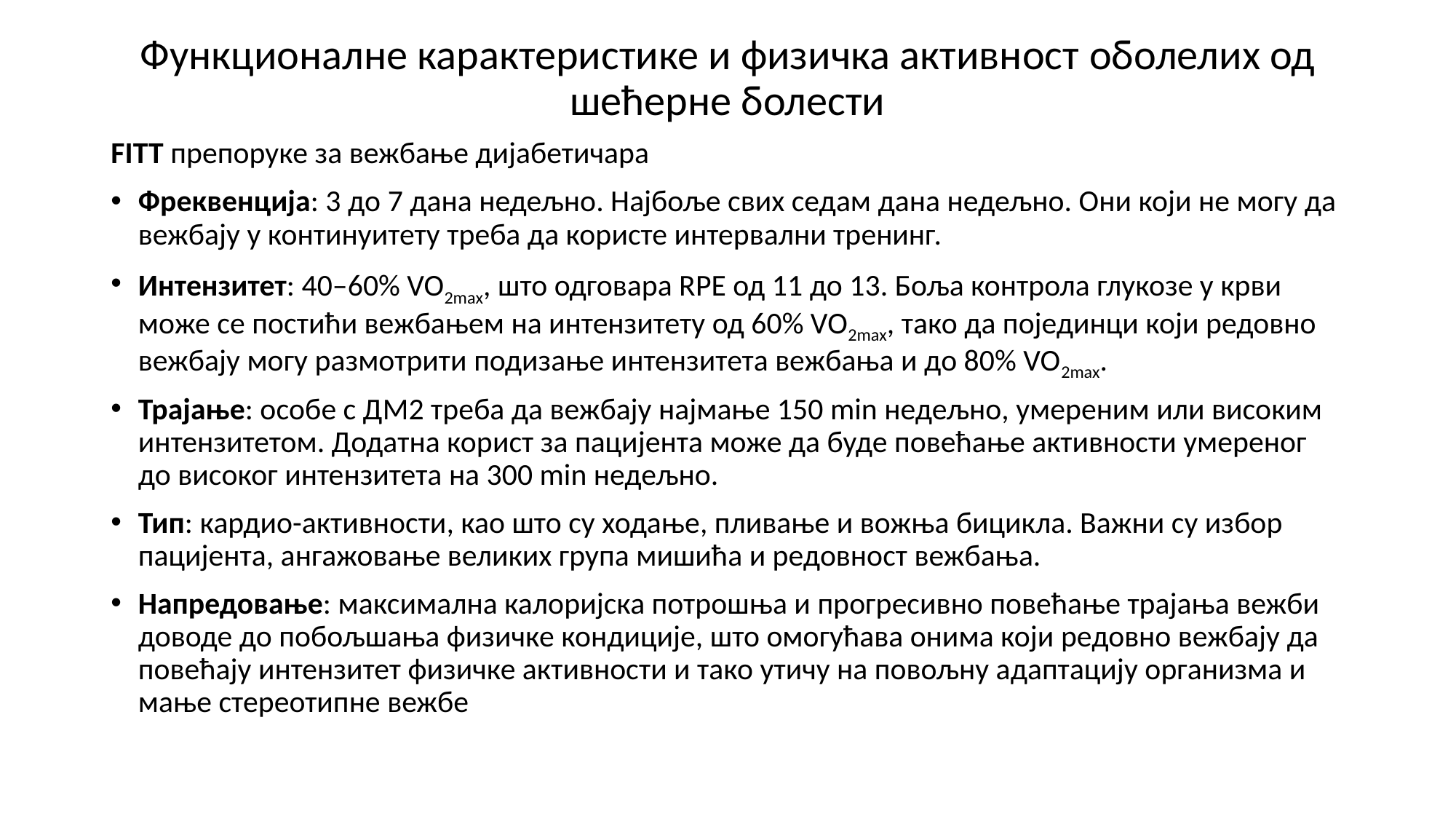

# Функционалне карактеристике и физичка активност оболелих од шећерне болести
FITT препоруке за вежбање дијабетичара
Фреквенција: 3 до 7 дана недељно. Најбоље свих седам дана недељно. Они који не могу да вежбају у континуитету треба да користе интервални тренинг.
Интензитет: 40–60% VO2max, што одговара RPE од 11 до 13. Боља контрола глукозе у крви може се постићи вежбањем на интензитету од 60% VO2max, тако да појединци који редовно вежбају могу размотрити подизање интензитета вежбања и до 80% VO2max.
Трајање: особе с ДМ2 треба да вежбају најмање 150 min недељно, умереним или високим интензитетом. Додатна корист за пацијента може да буде повећање активности умереног до високог интензитета на 300 min недељно.
Тип: кардио-активности, као што су ходање, пливање и вожња бицикла. Важни су избор пацијента, ангажовање великих група мишића и редовност вежбања.
Напредовање: максимална калоријска потрошња и прогресивно повећање трајања вежби доводе до побољшања физичке кондиције, што омогућава онима који редовно вежбају да повећају интензитет физичке активности и тако утичу на повољну адаптацију организма и мање стереотипне вежбе